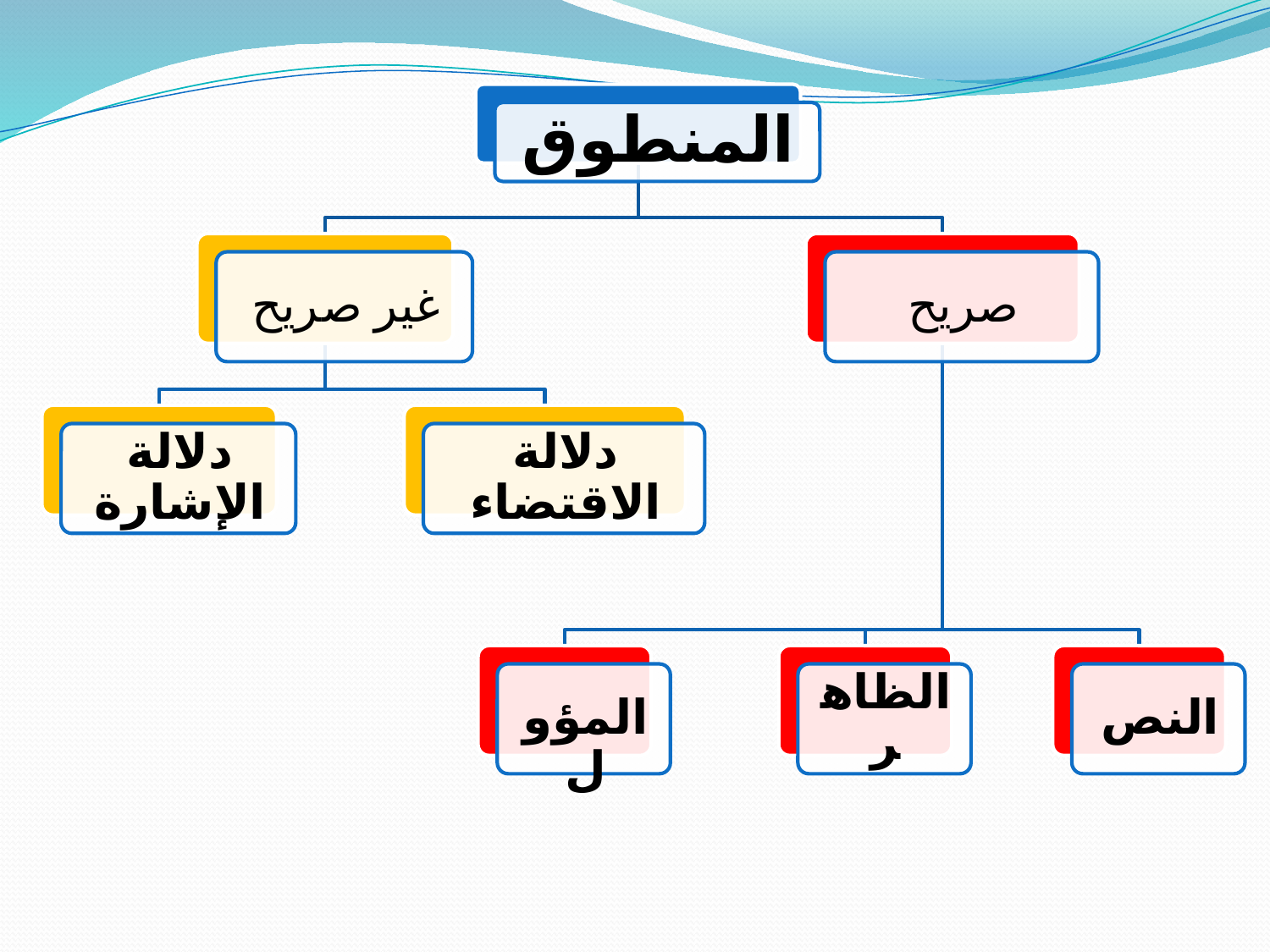

المنطوق
غير صريح
دلالة الإشارة
دلالة الاقتضاء
صريح
 المؤول
الظاهر
النص